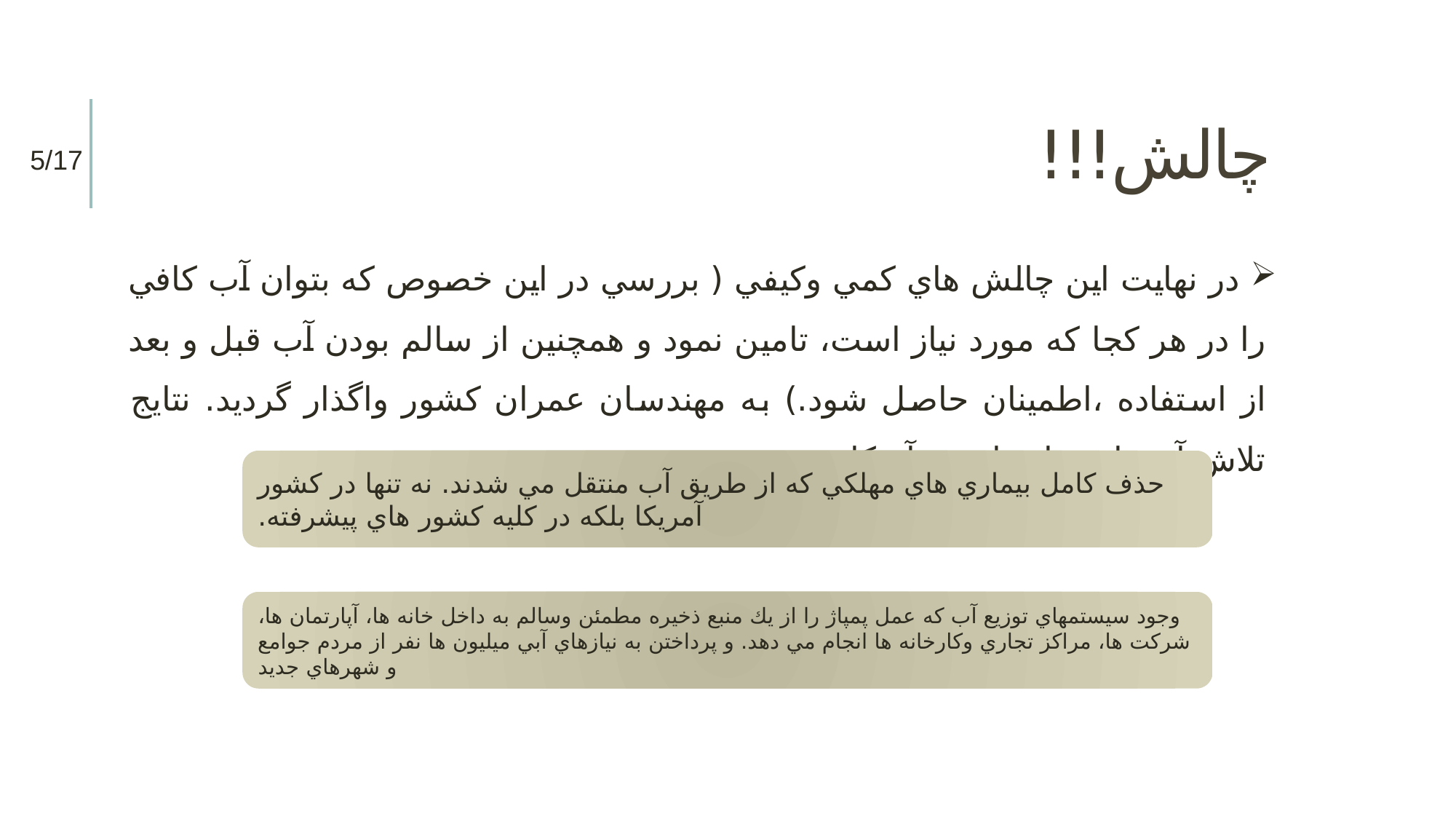

# چالش!!!
5/17
 در نهايت اين چالش هاي كمي وكيفي ( بررسي در اين خصوص كه بتوان آب كافي را در هر كجا كه مورد نياز است، تامين نمود و همچنين از سالم بودن آب قبل و بعد از استفاده ،اطمينان حاصل شود.) به مهندسان عمران كشور واگذار گرديد. نتايج تلاش آن ها بسيار واضح وآشكار بود.
حذف كامل بيماري هاي مهلكي كه از طريق آب منتقل مي شدند. نه تنها در كشور آمريكا بلكه در كليه كشور هاي پيشرفته.
وجود سيستمهاي توزيع آب كه عمل پمپاژ را از يك منبع ذخيره مطمئن وسالم به داخل خانه ها، آپارتمان ها، شركت ها، مراكز تجاري وكارخانه ها انجام مي دهد. و پرداختن به نيازهاي آبي ميليون ها نفر از مردم جوامع و شهرهاي جديد